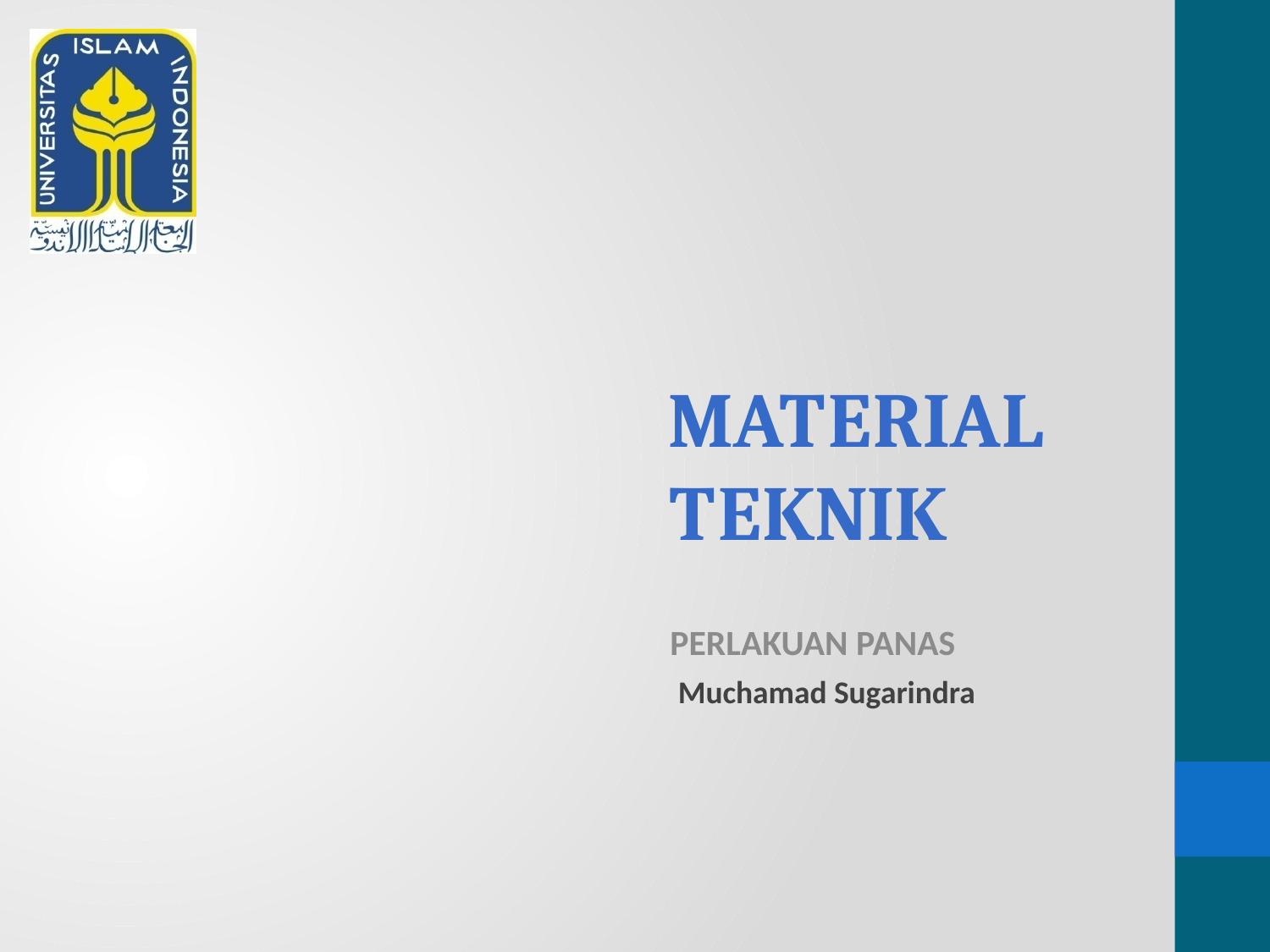

# MATERIAL TEKNIK
PERLAKUAN PANAS
Muchamad Sugarindra